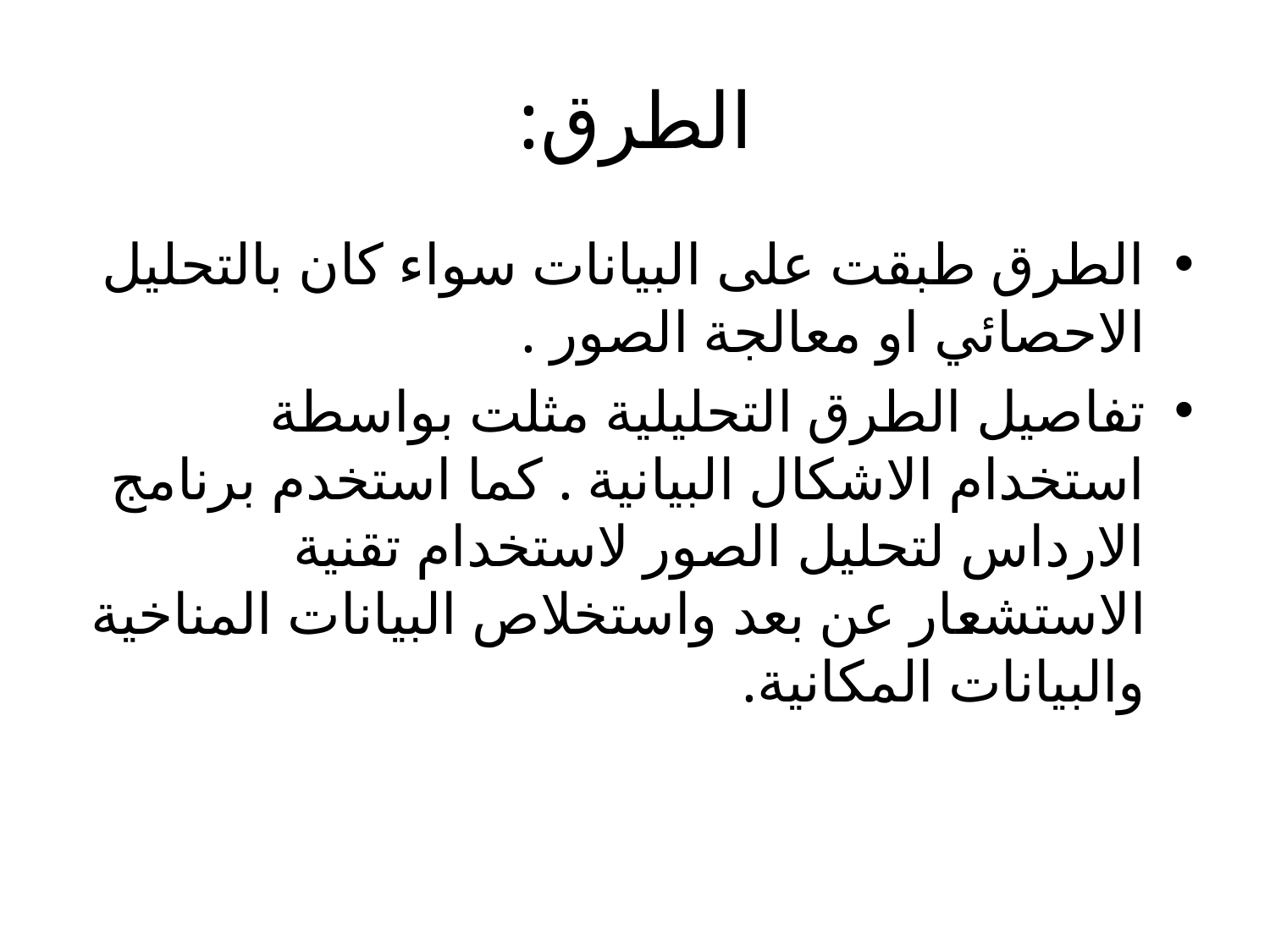

# الطرق:
الطرق طبقت على البيانات سواء كان بالتحليل الاحصائي او معالجة الصور .
تفاصيل الطرق التحليلية مثلت بواسطة استخدام الاشكال البيانية . كما استخدم برنامج الارداس لتحليل الصور لاستخدام تقنية الاستشعار عن بعد واستخلاص البيانات المناخية والبيانات المكانية.